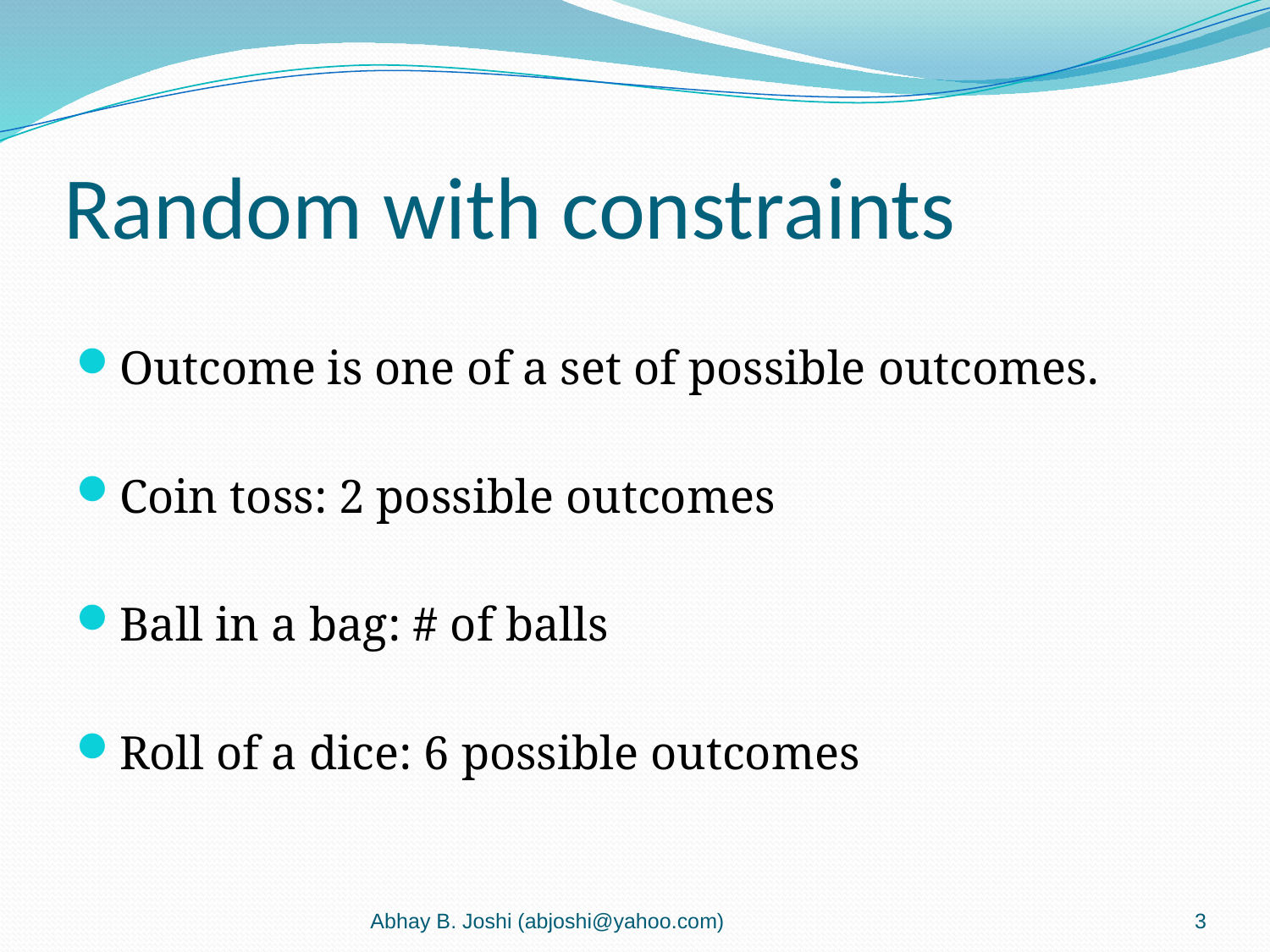

# Random with constraints

Outcome is one of a set of possible outcomes.

Coin toss: 2 possible outcomes

Ball in a bag: # of balls

Roll of a dice: 6 possible outcomes
Abhay B. Joshi (abjoshi@yahoo.com)
3